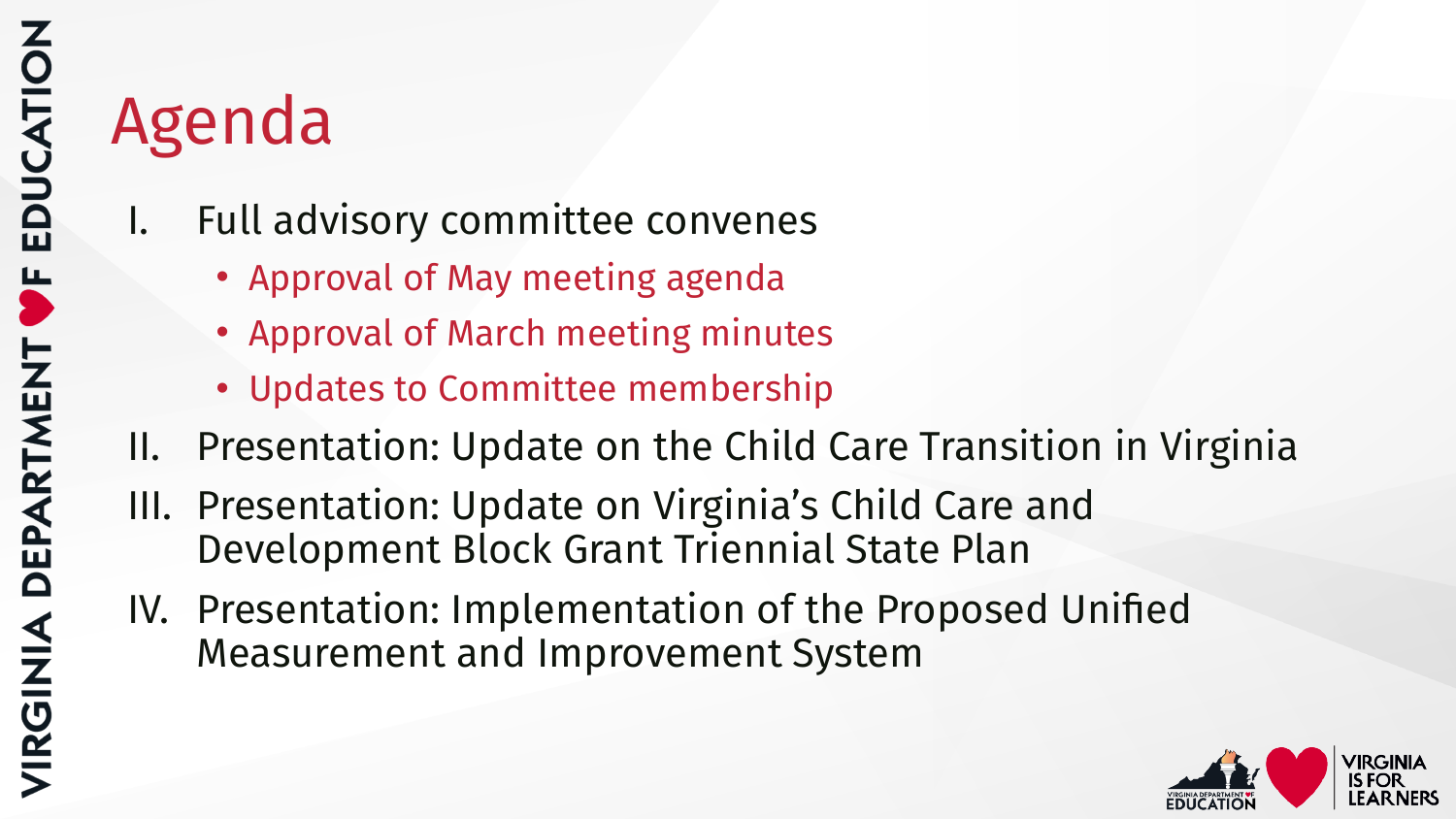

# Agenda
Full advisory committee convenes
Approval of May meeting agenda
Approval of March meeting minutes
Updates to Committee membership
Presentation: Update on the Child Care Transition in Virginia
Presentation: Update on Virginia’s Child Care and Development Block Grant Triennial State Plan
Presentation: Implementation of the Proposed Unified Measurement and Improvement System